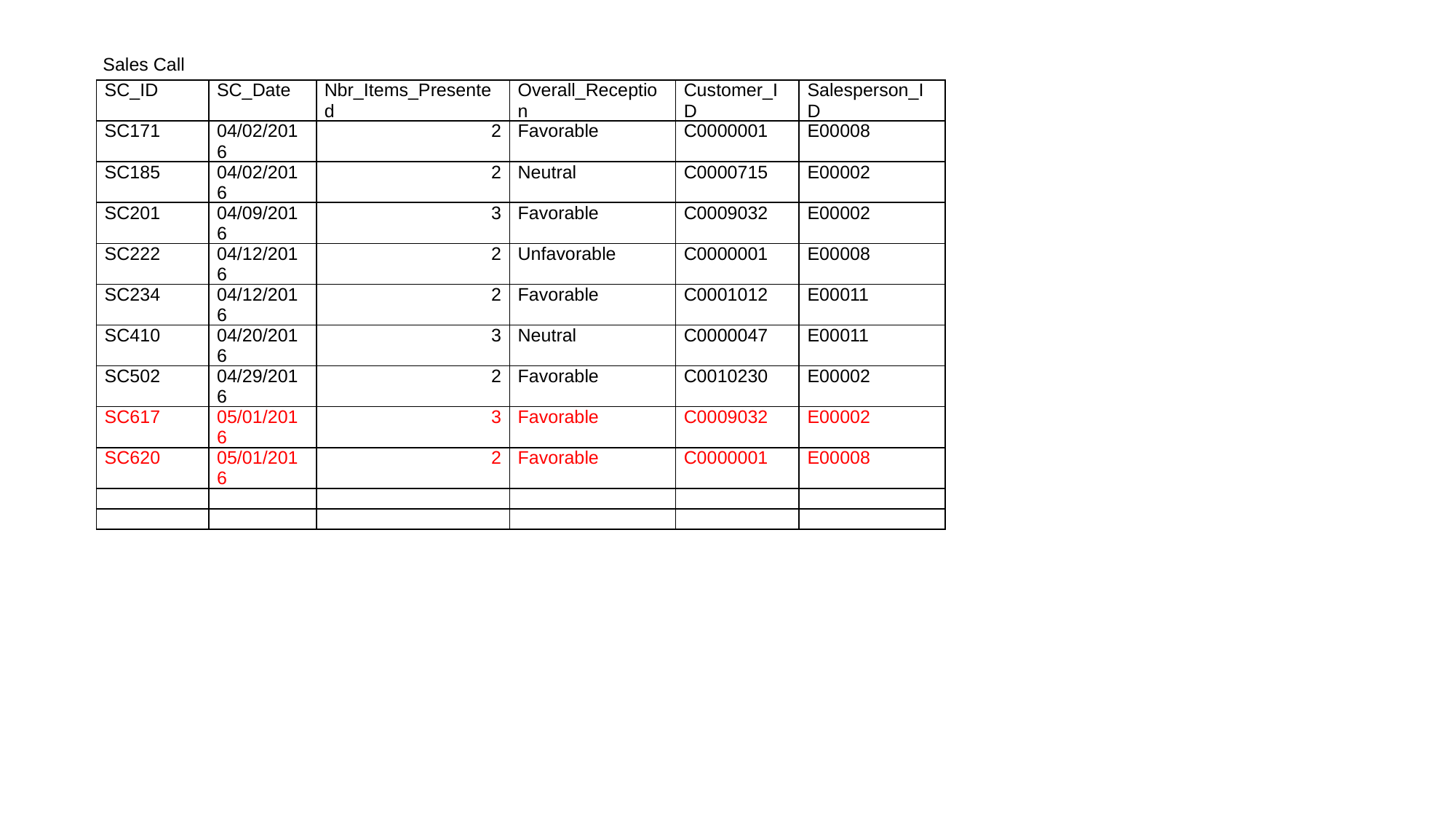

Sales Call

| SC\_ID | SC\_Date | Nbr\_Items\_Presented | Overall\_Reception | Customer\_ID | Salesperson\_ID |
| --- | --- | --- | --- | --- | --- |
| SC171 | 04/02/2016 | 2 | Favorable | C0000001 | E00008 |
| SC185 | 04/02/2016 | 2 | Neutral | C0000715 | E00002 |
| SC201 | 04/09/2016 | 3 | Favorable | C0009032 | E00002 |
| SC222 | 04/12/2016 | 2 | Unfavorable | C0000001 | E00008 |
| SC234 | 04/12/2016 | 2 | Favorable | C0001012 | E00011 |
| SC410 | 04/20/2016 | 3 | Neutral | C0000047 | E00011 |
| SC502 | 04/29/2016 | 2 | Favorable | C0010230 | E00002 |
| SC617 | 05/01/2016 | 3 | Favorable | C0009032 | E00002 |
| SC620 | 05/01/2016 | 2 | Favorable | C0000001 | E00008 |
|  |  |  |  |  |  |
|  |  |  |  |  |  |